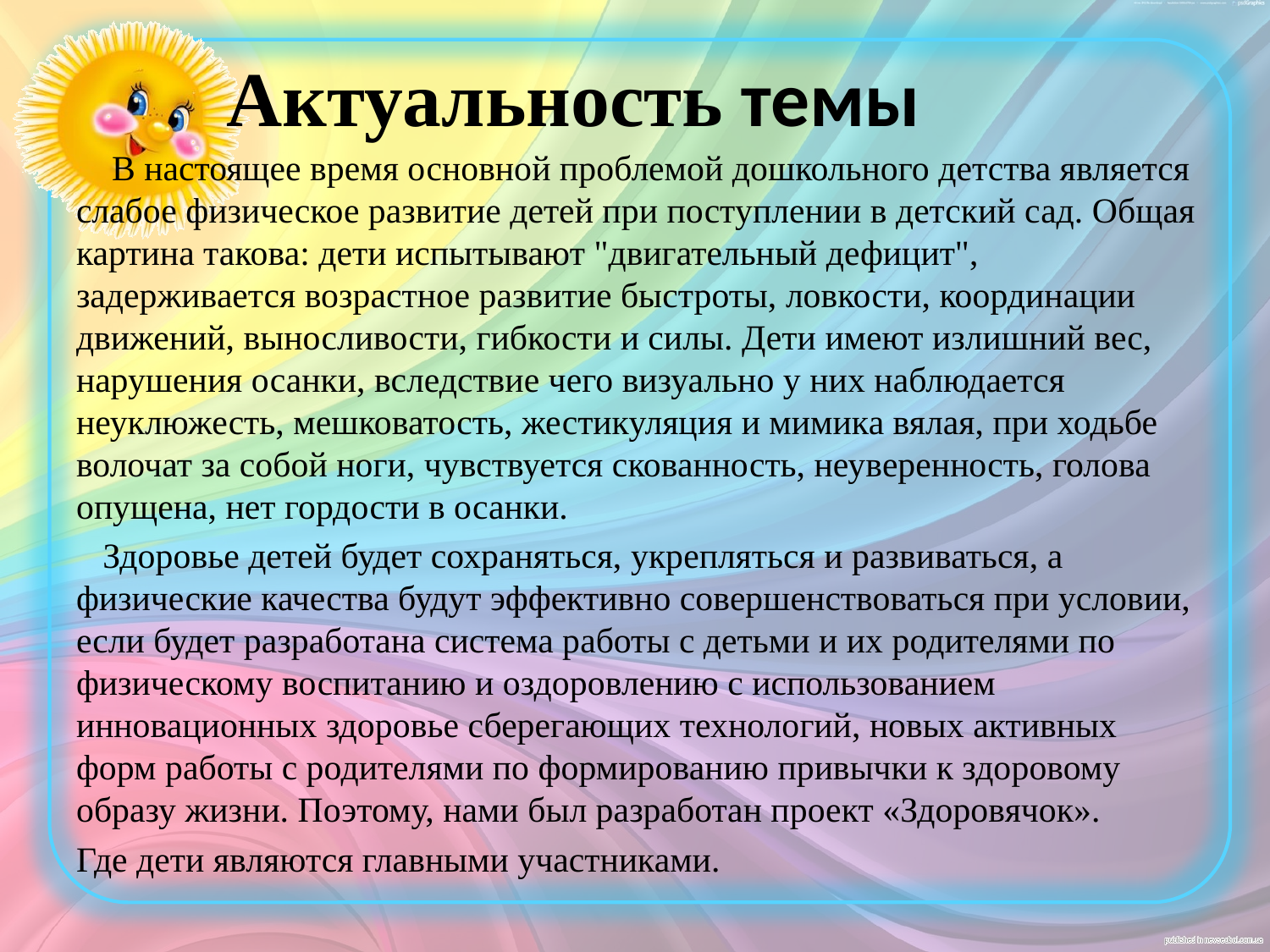

# Актуальность темы

    В настоящее время основной проблемой дошкольного детства является слабое физическое развитие детей при поступлении в детский сад. Общая картина такова: дети испытывают "двигательный дефицит", задерживается возрастное развитие быстроты, ловкости, координации движений, выносливости, гибкости и силы. Дети имеют излишний вес, нарушения осанки, вследствие чего визуально у них наблюдается неуклюжесть, мешковатость, жестикуляция и мимика вялая, при ходьбе волочат за собой ноги, чувствуется скованность, неуверенность, голова опущена, нет гордости в осанки.
   Здоровье детей будет сохраняться, укрепляться и развиваться, а физические качества будут эффективно совершенствоваться при условии, если будет разработана система работы с детьми и их родителями по физическому воспитанию и оздоровлению с использованием инновационных здоровье сберегающих технологий, новых активных форм работы с родителями по формированию привычки к здоровому образу жизни. Поэтому, нами был разработан проект «Здоровячок».
Где дети являются главными участниками.